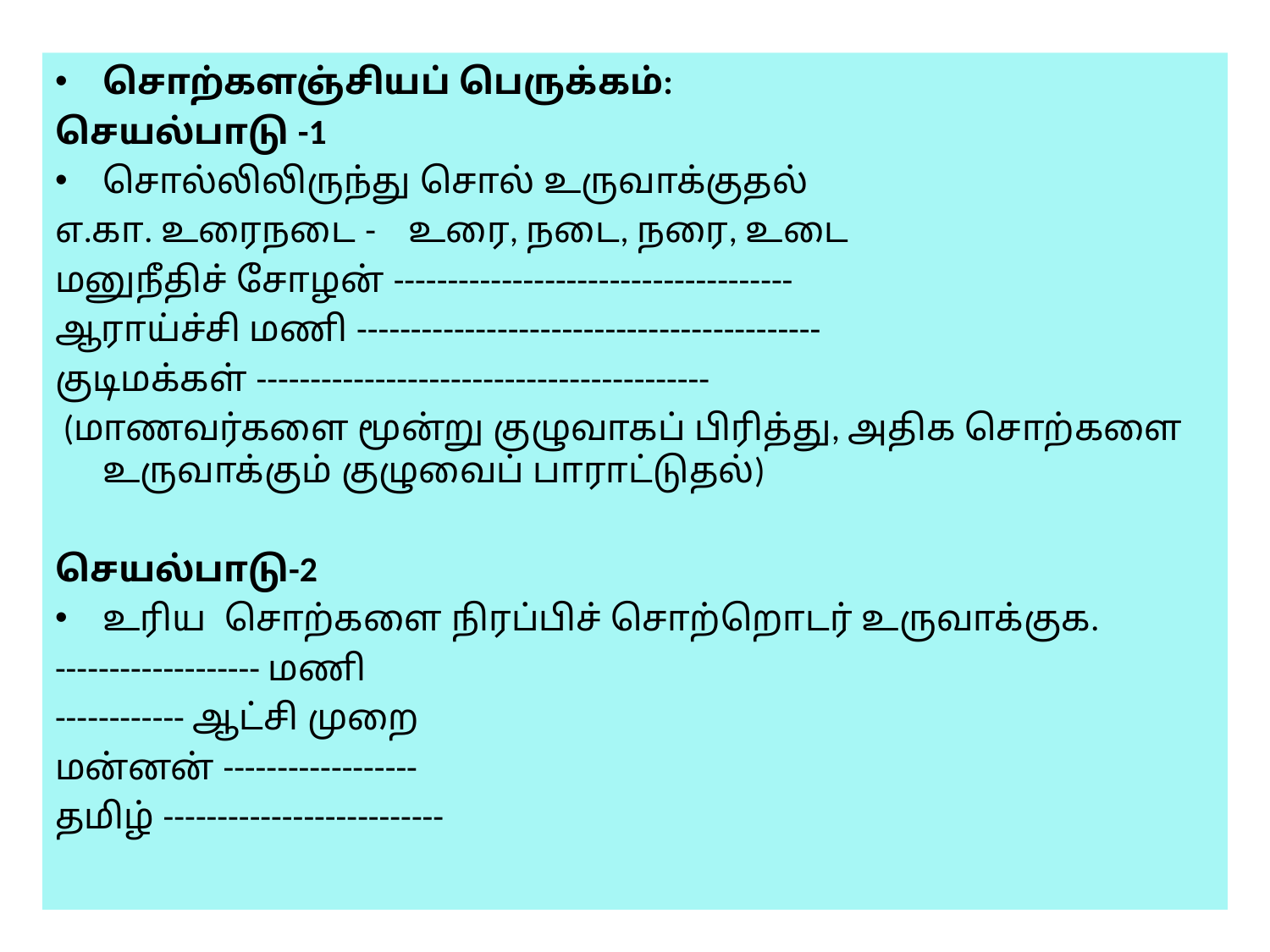

சொற்களஞ்சியப் பெருக்கம்:
செயல்பாடு -1
சொல்லிலிருந்து சொல் உருவாக்குதல்
எ.கா. உரைநடை -    உரை, நடை, நரை, உடை
மனுநீதிச் சோழன் -------------------------------------
ஆராய்ச்சி மணி -------------------------------------------
குடிமக்கள் ------------------------------------------
 (மாணவர்களை மூன்று குழுவாகப் பிரித்து, அதிக சொற்களை உருவாக்கும் குழுவைப் பாராட்டுதல்)

செயல்பாடு-2
உரிய  சொற்களை நிரப்பிச் சொற்றொடர் உருவாக்குக.
------------------- மணி
------------ ஆட்சி முறை
மன்னன் ------------------
தமிழ் --------------------------